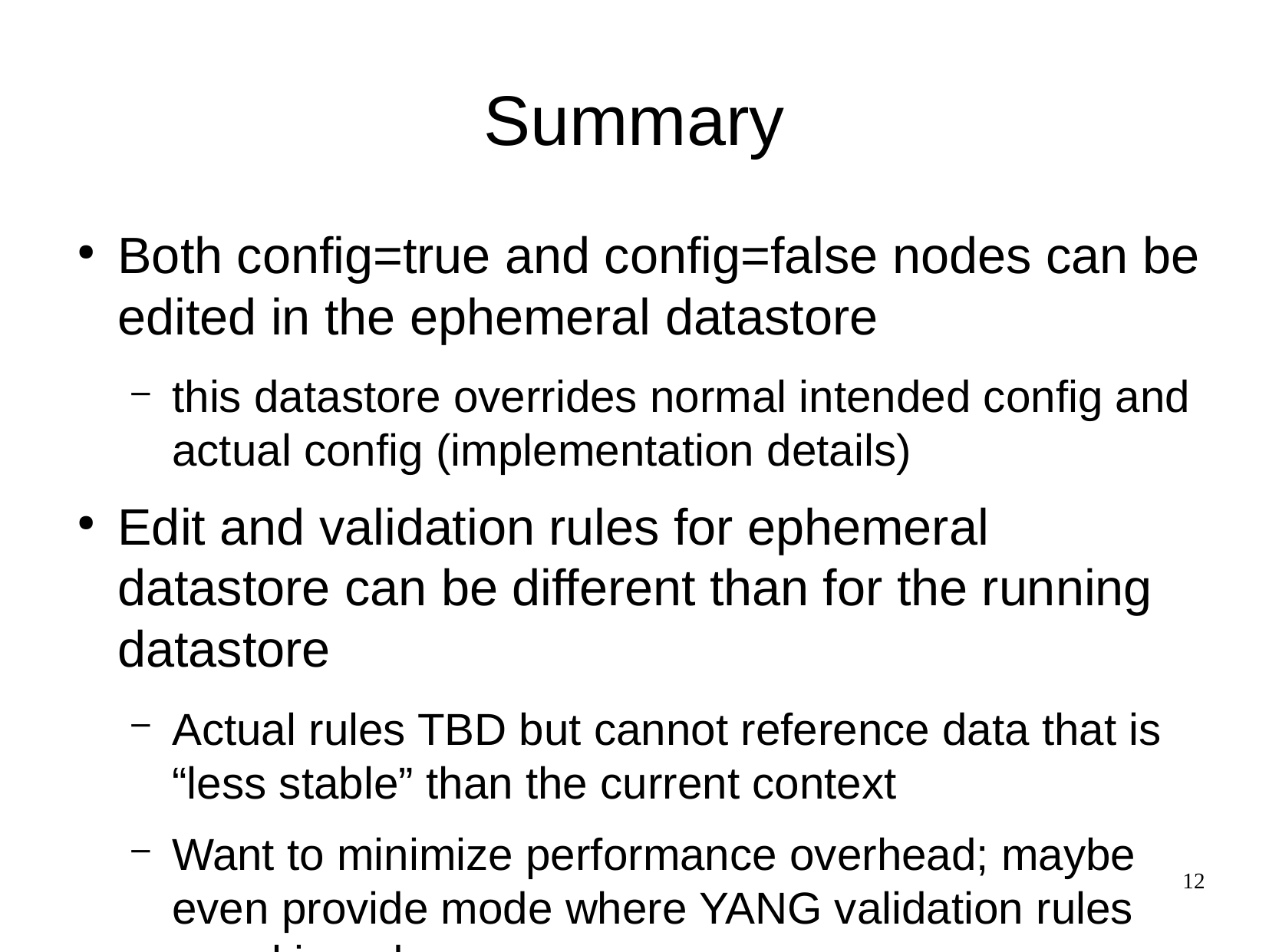

Summary
Both config=true and config=false nodes can be edited in the ephemeral datastore
this datastore overrides normal intended config and actual config (implementation details)
Edit and validation rules for ephemeral datastore can be different than for the running datastore
Actual rules TBD but cannot reference data that is “less stable” than the current context
Want to minimize performance overhead; maybe even provide mode where YANG validation rules are skipped
12